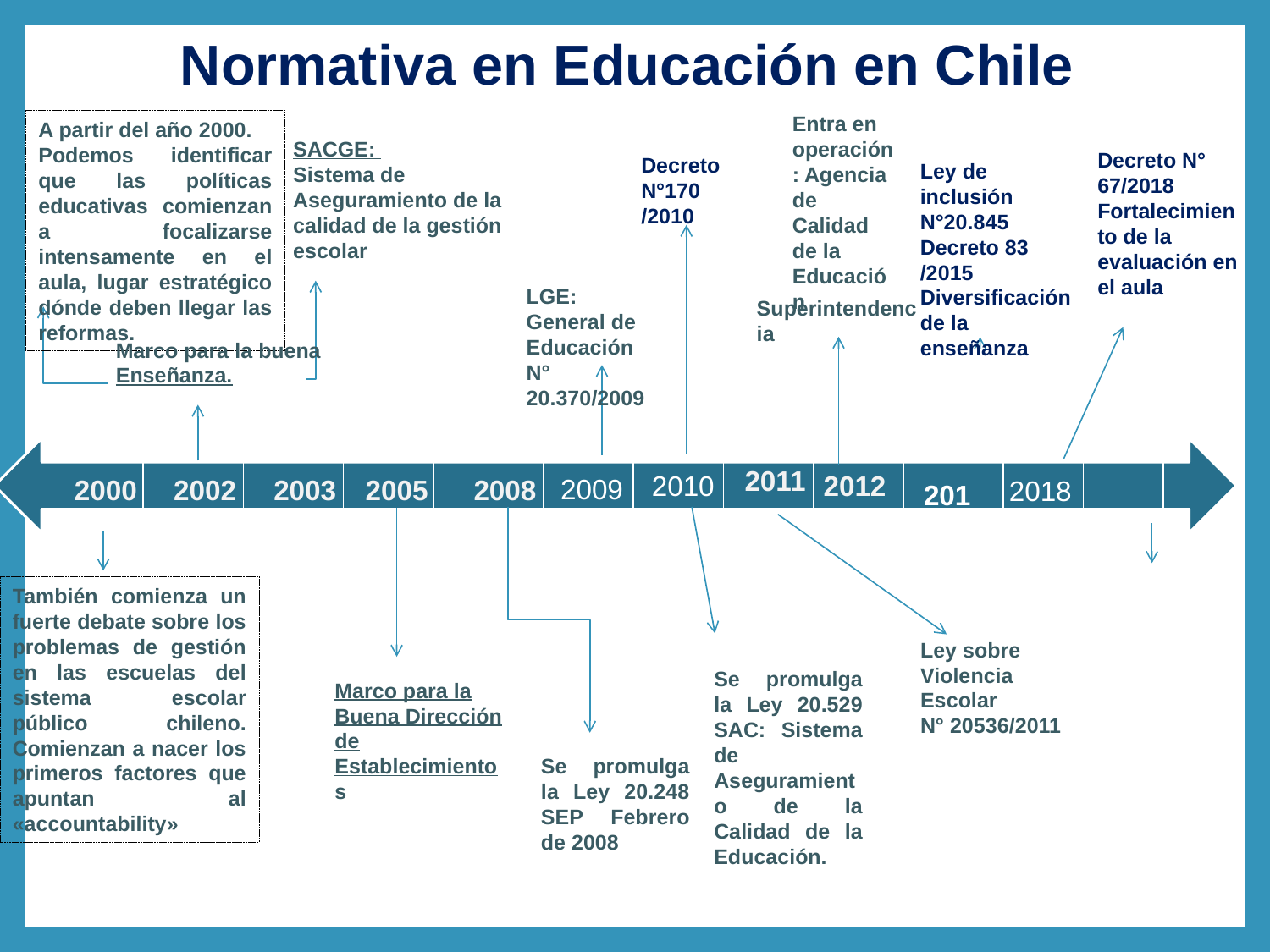

# Normativa en Educación en Chile
Entra en operación: Agencia de Calidad de la Educación
A partir del año 2000.
Podemos identificar que las políticas educativas comienzan a focalizarse intensamente en el aula, lugar estratégico dónde deben llegar las reformas.
SACGE:
Sistema de Aseguramiento de la calidad de la gestión escolar
Decreto N° 67/2018
Fortalecimiento de la evaluación en el aula
Decreto N°170 /2010
Ley de inclusión N°20.845
Decreto 83 /2015
Diversificación de la enseñanza
LGE:
General de Educación
N° 20.370/2009
Superintendencia
Marco para la buena Enseñanza.

2011
2010
2012
2009
2000
2002
2003
2005
2008
2018
2015
También comienza un fuerte debate sobre los problemas de gestión en las escuelas del sistema escolar público chileno. Comienzan a nacer los primeros factores que apuntan al «accountability»
Ley sobre Violencia Escolar
N° 20536/2011
Se promulga la Ley 20.529 SAC: Sistema de Aseguramiento de la Calidad de la Educación.
Marco para la Buena Dirección de Establecimientos
Se promulga la Ley 20.248 SEP Febrero de 2008